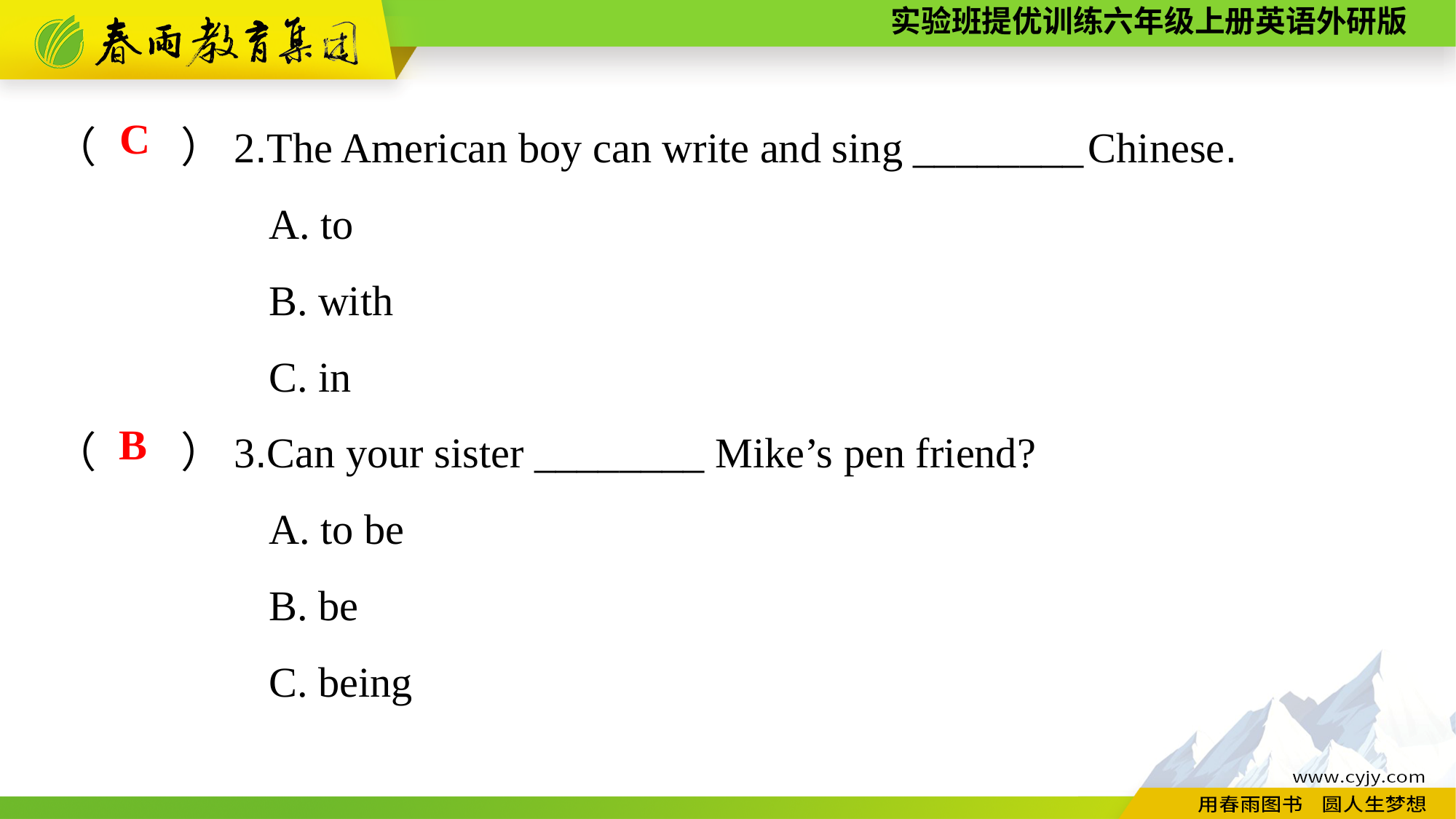

（　　）2.The American boy can write and sing ________ Chinese.
A. to
B. with
C. in
（　　）3.Can your sister ________ Mike’s pen friend?
A. to be
B. be
C. being
C
B